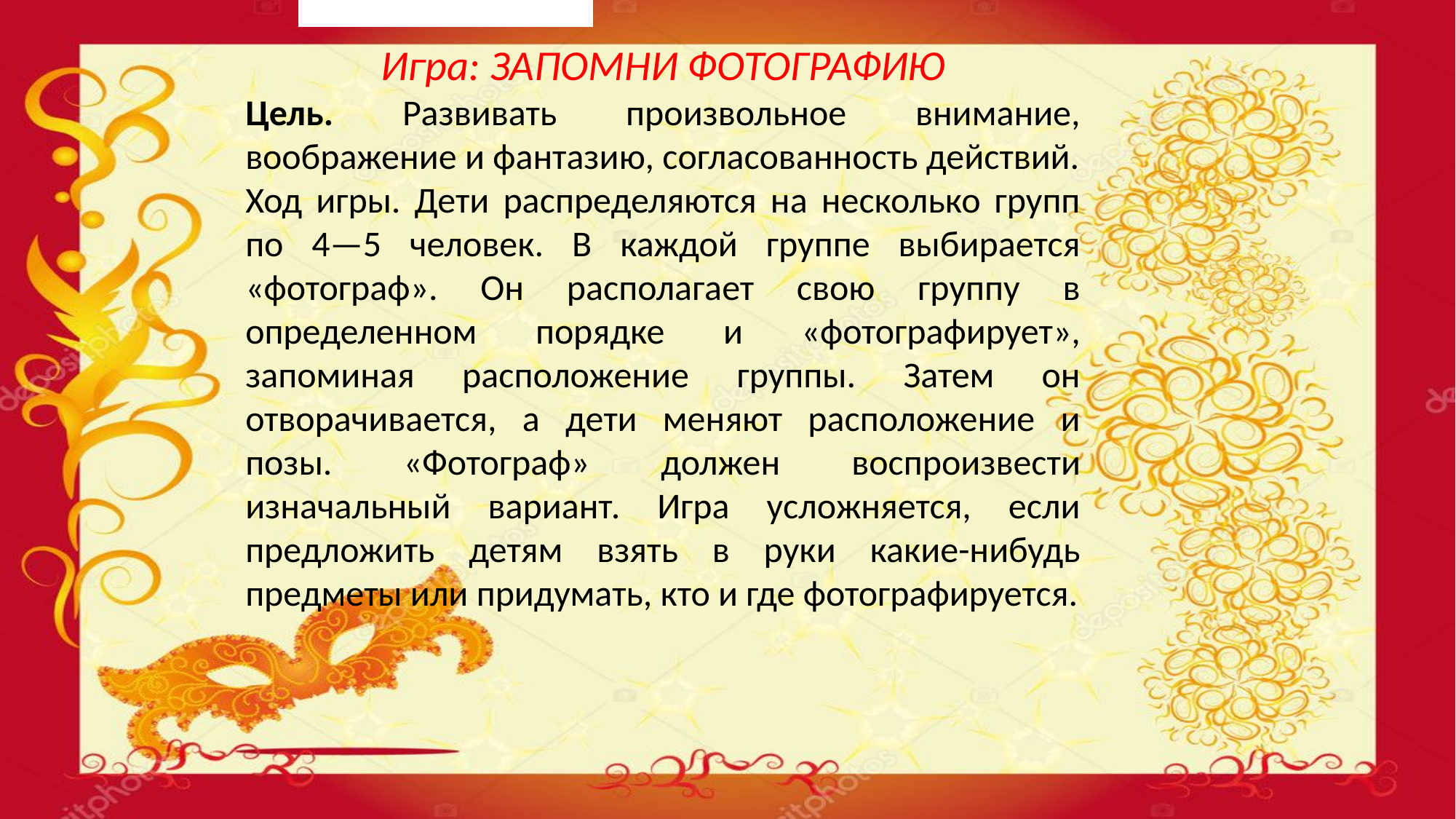

Игра: ЗАПОМНИ ФОТОГРАФИЮ
Цель. Развивать произвольное внимание, воображение и фантазию, согласованность действий.
Ход игры. Дети распределяются на несколько групп по 4—5 человек. В каждой группе выбирается «фотограф». Он располагает свою группу в определенном порядке и «фотографирует», запоминая расположение группы. Затем он отворачивается, а дети меняют расположение и позы. «Фотограф» должен воспроизвести изначальный вариант. Игра усложняется, если предложить детям взять в руки какие-нибудь предметы или придумать, кто и где фотографируется.